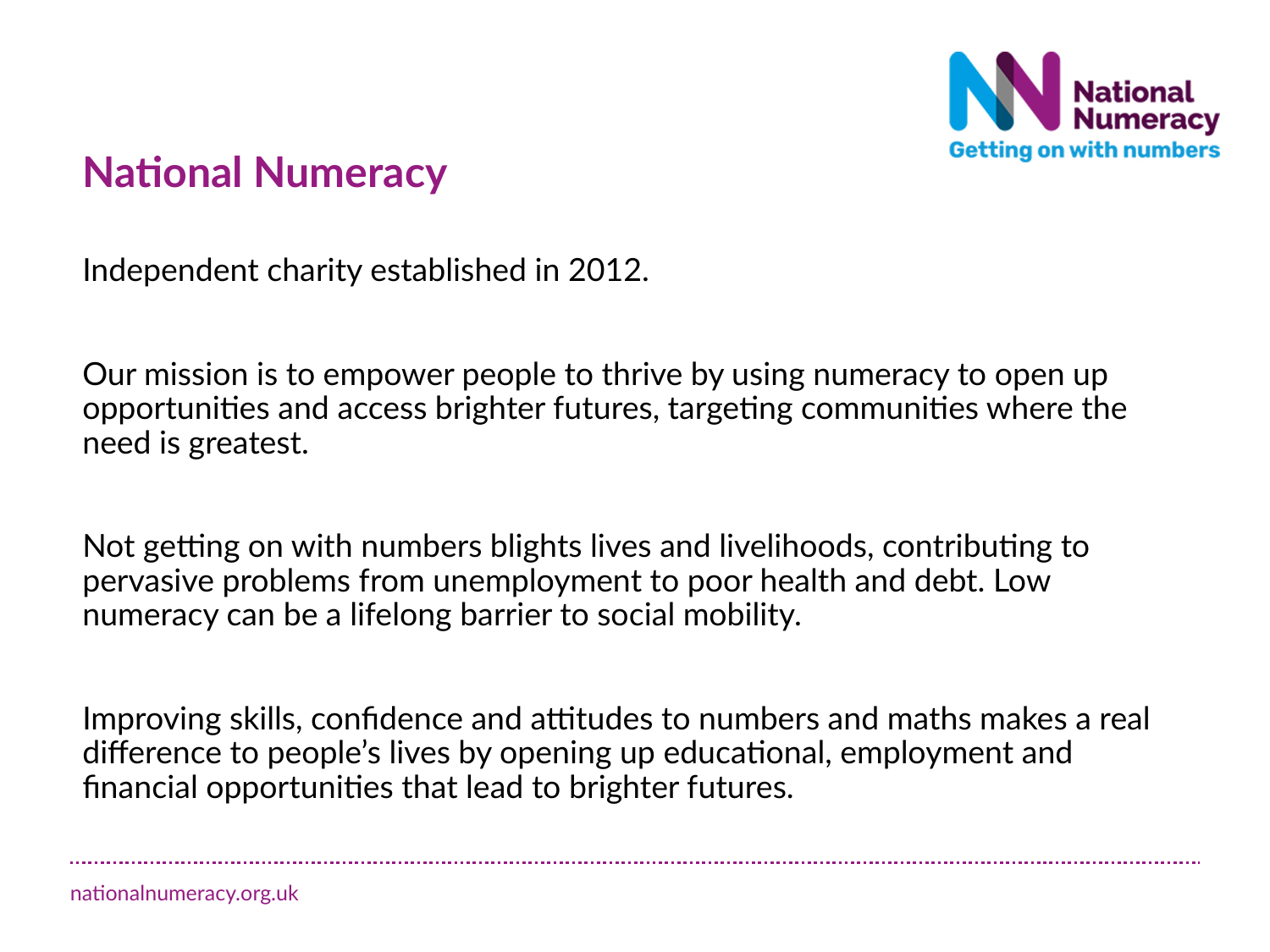

National Numeracy
Independent charity established in 2012.

Our mission is to empower people to thrive by using numeracy to open up opportunities and access brighter futures, targeting communities where the need is greatest.

Not getting on with numbers blights lives and livelihoods, contributing to pervasive problems from unemployment to poor health and debt. Low numeracy can be a lifelong barrier to social mobility.

Improving skills, confidence and attitudes to numbers and maths makes a real difference to people’s lives by opening up educational, employment and financial opportunities that lead to brighter futures.